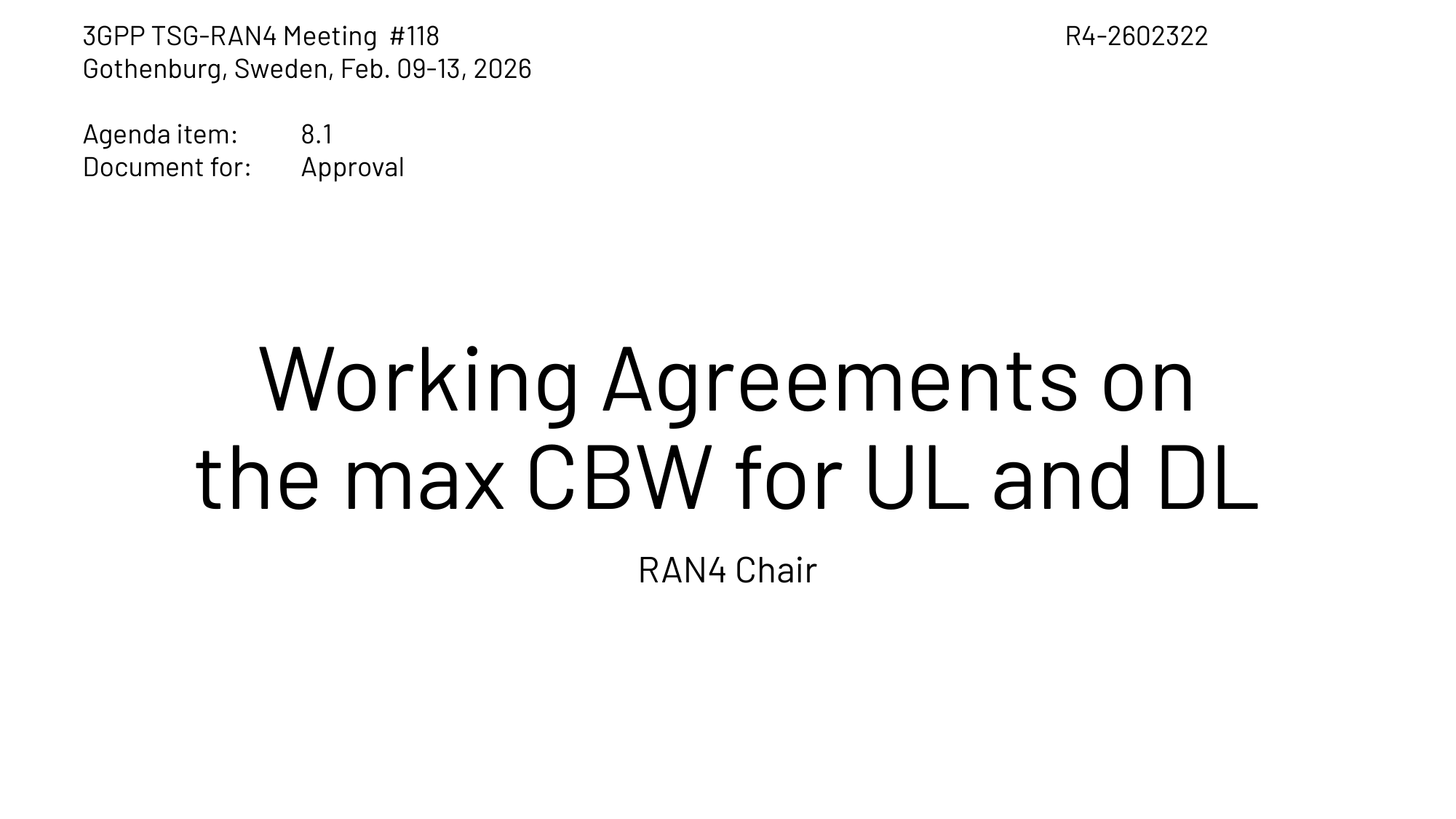

3GPP TSG-RAN4 Meeting  #118						R4-2602322
Gothenburg, Sweden, Feb. 09-13, 2026

Agenda item:	8.1
Document for: 	Approval
# Working Agreements on the max CBW for UL and DL
RAN4 Chair